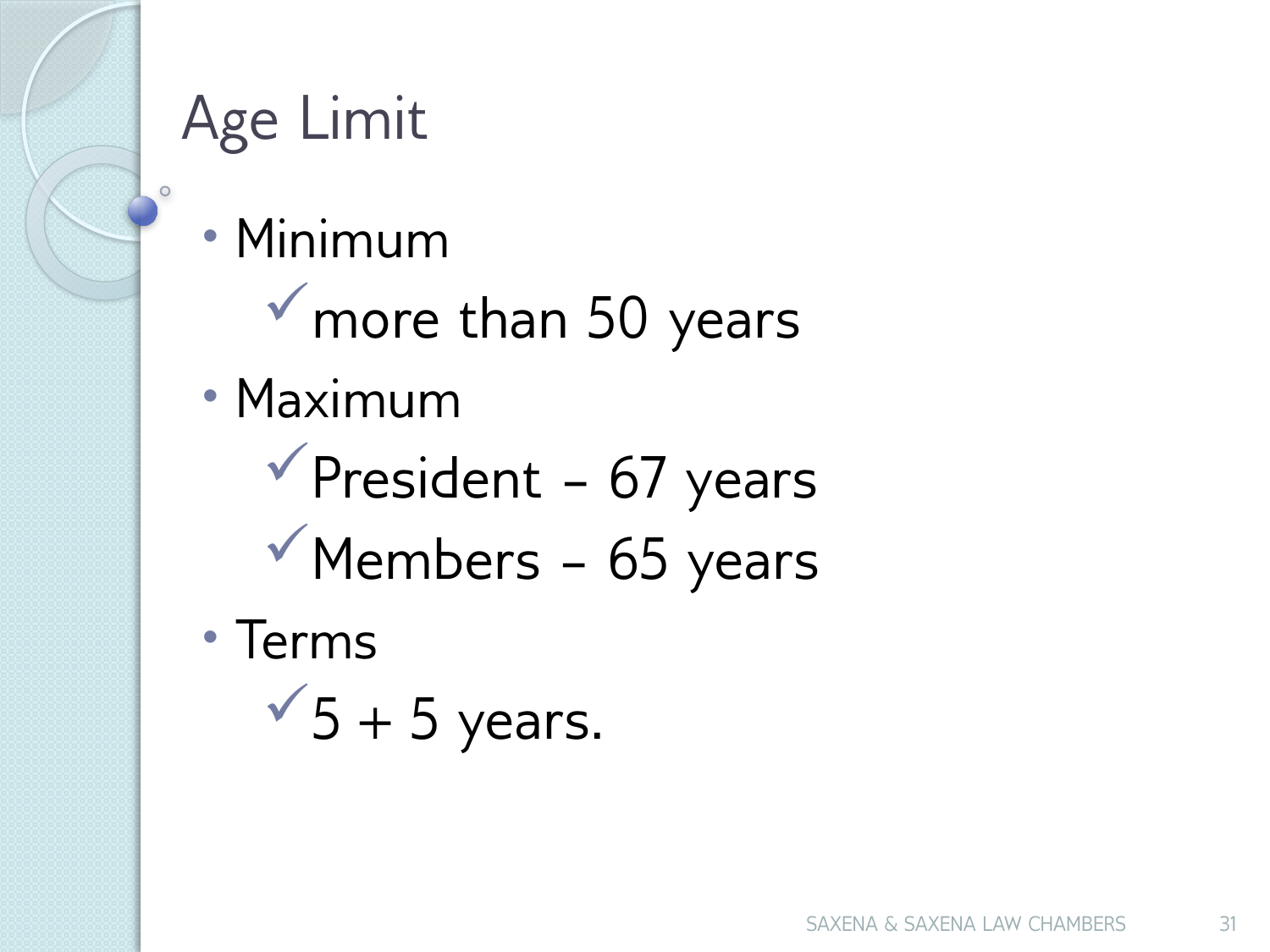

# Age Limit
Minimum
more than 50 years
Maximum
President – 67 years
Members – 65 years
Terms
5 + 5 years.

SAXENA & SAXENA LAW CHAMBERS
31